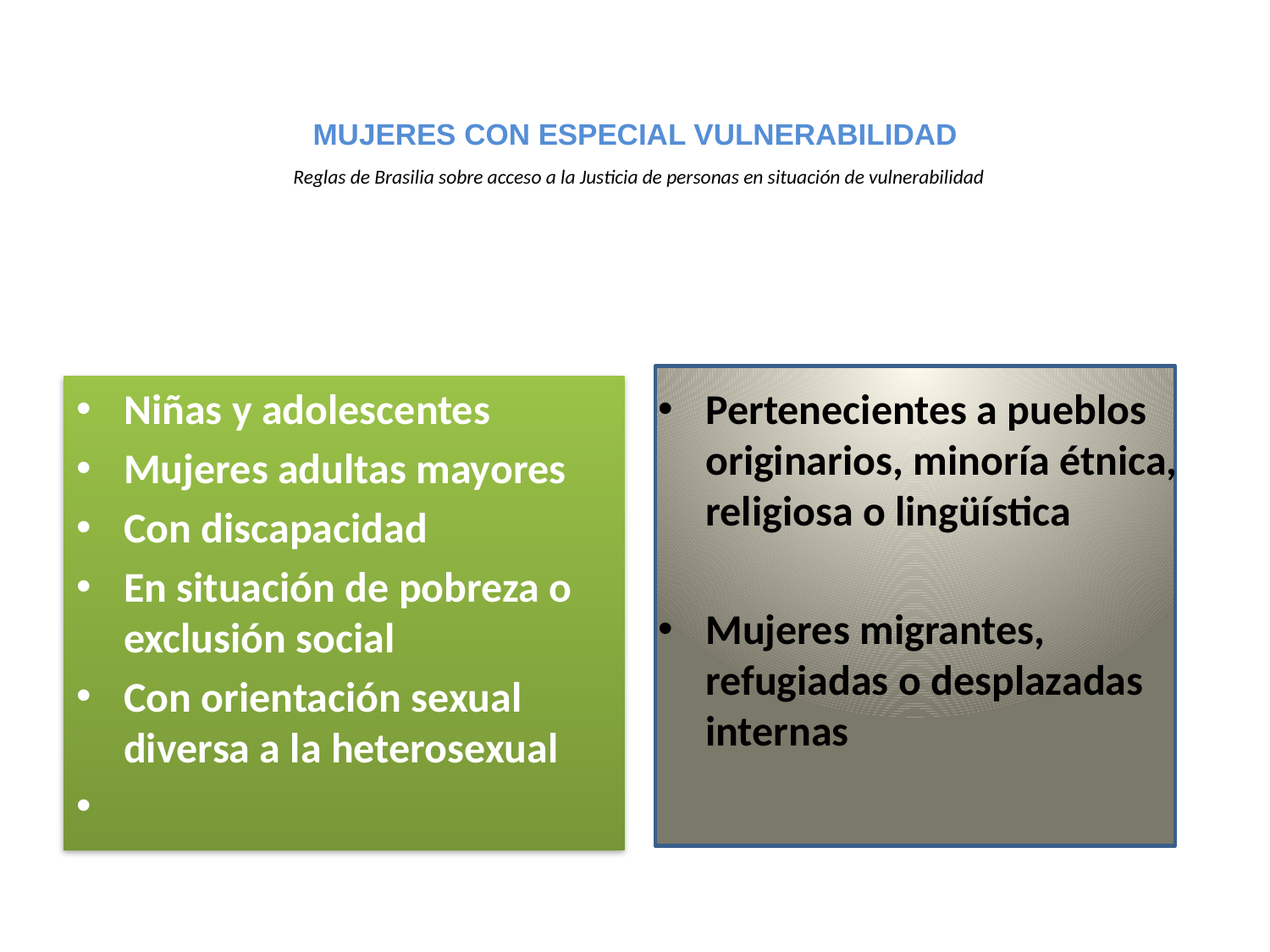

# MUJERES CON ESPECIAL VULNERABILIDAD Reglas de Brasilia sobre acceso a la Justicia de personas en situación de vulnerabilidad

Niñas y adolescentes
Mujeres adultas mayores
Con discapacidad
En situación de pobreza o exclusión social
Con orientación sexual  diversa a la heterosexual

Pertenecientes a pueblos originarios, minoría étnica, religiosa o lingüística

Mujeres migrantes, refugiadas o desplazadas internas